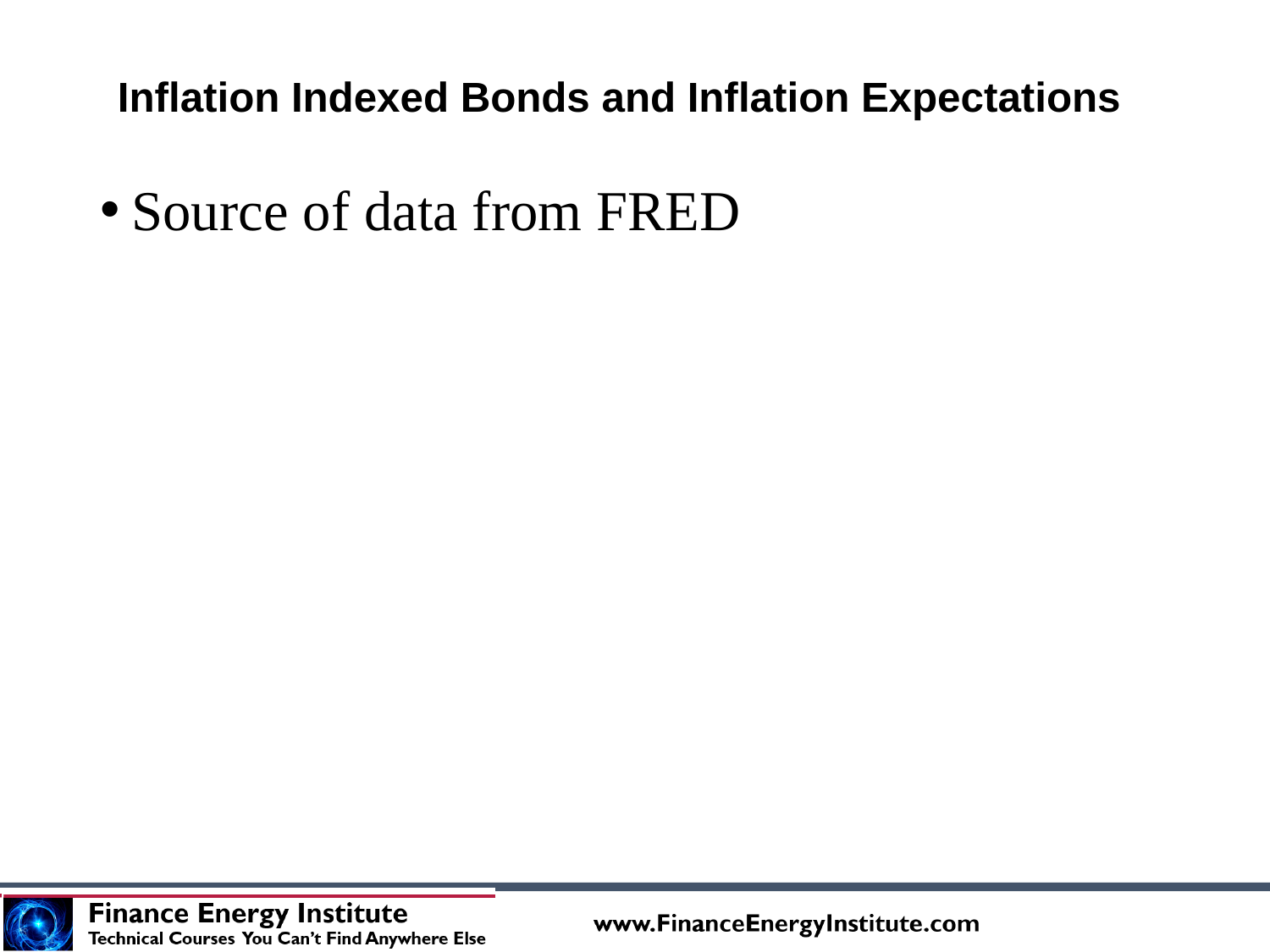

# Inflation Indexed Bonds and Inflation Expectations
Source of data from FRED